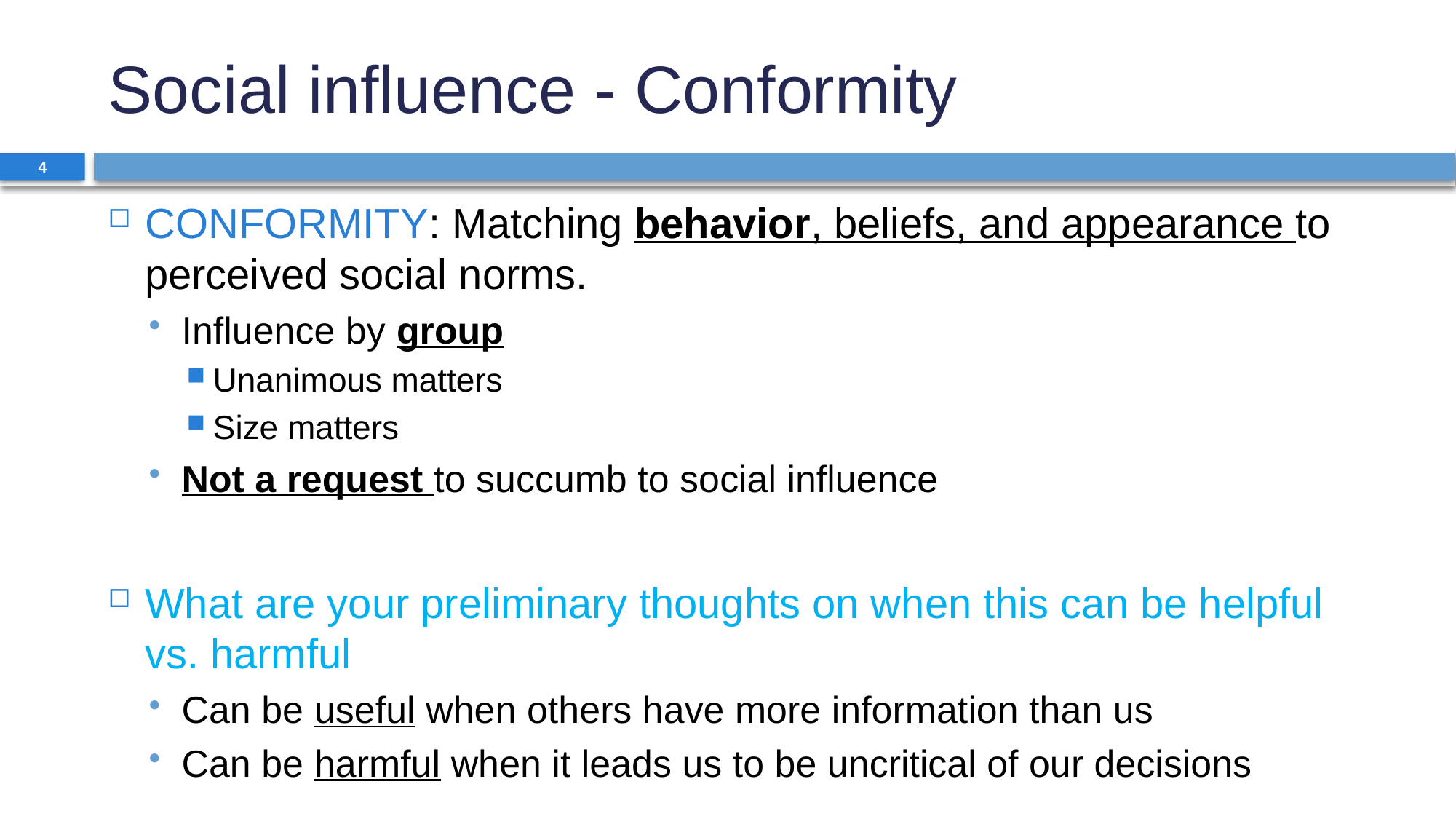

# Social influence - Conformity
4
CONFORMITY: Matching behavior, beliefs, and appearance to perceived social norms.
Influence by group
Unanimous matters
Size matters
Not a request to succumb to social influence

What are your preliminary thoughts on when this can be helpful vs. harmful
Can be useful when others have more information than us
Can be harmful when it leads us to be uncritical of our decisions